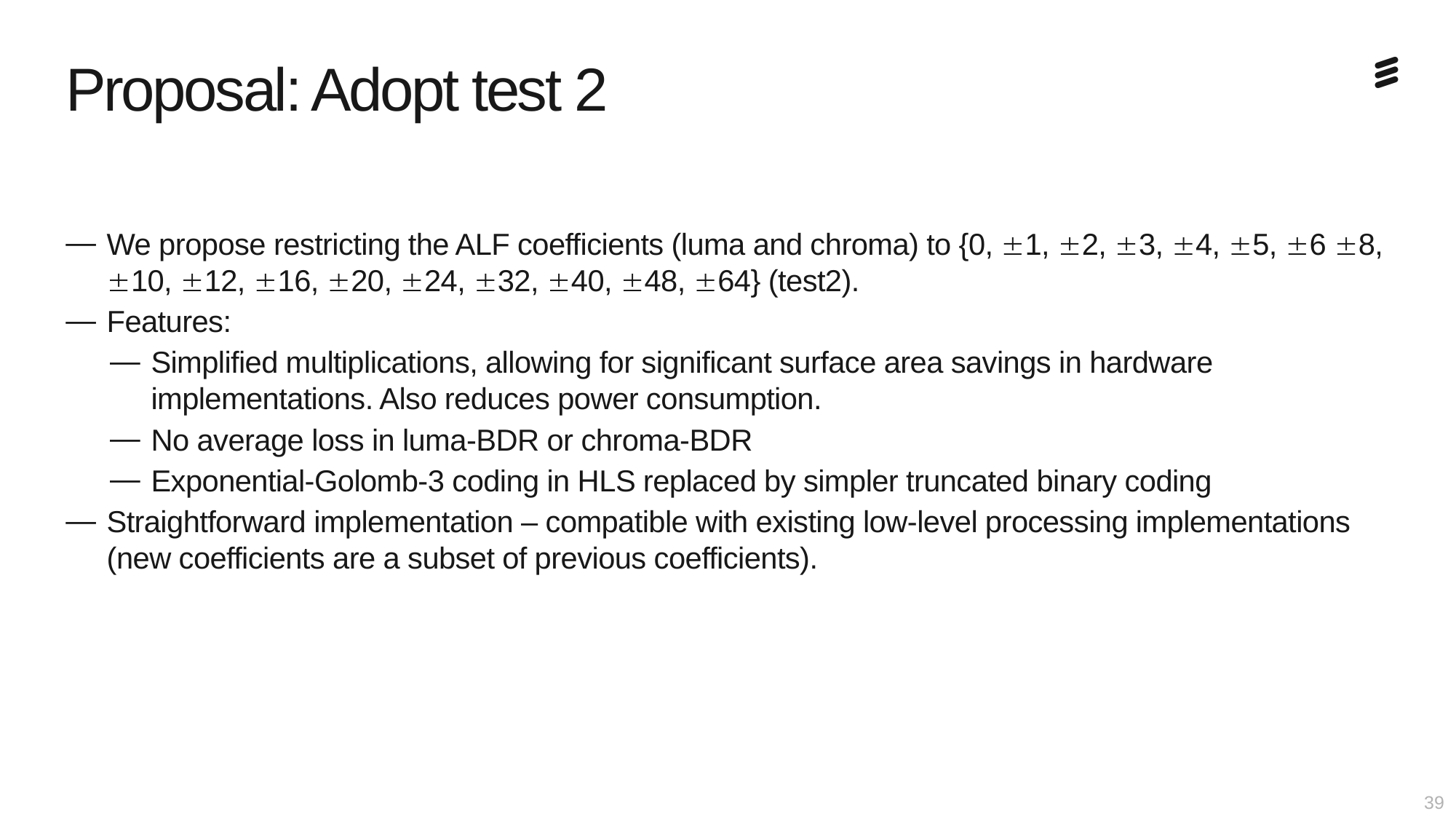

# Proposal: Adopt test 2
We propose restricting the ALF coefficients (luma and chroma) to {0, ±1, ±2, ±3, ±4, ±5, ±6 ±8, ±10, ±12, ±16, ±20, ±24, ±32, ±40, ±48, ±64} (test2).
Features:
Simplified multiplications, allowing for significant surface area savings in hardware implementations. Also reduces power consumption.
No average loss in luma-BDR or chroma-BDR
Exponential-Golomb-3 coding in HLS replaced by simpler truncated binary coding
Straightforward implementation – compatible with existing low-level processing implementations (new coefficients are a subset of previous coefficients).

39